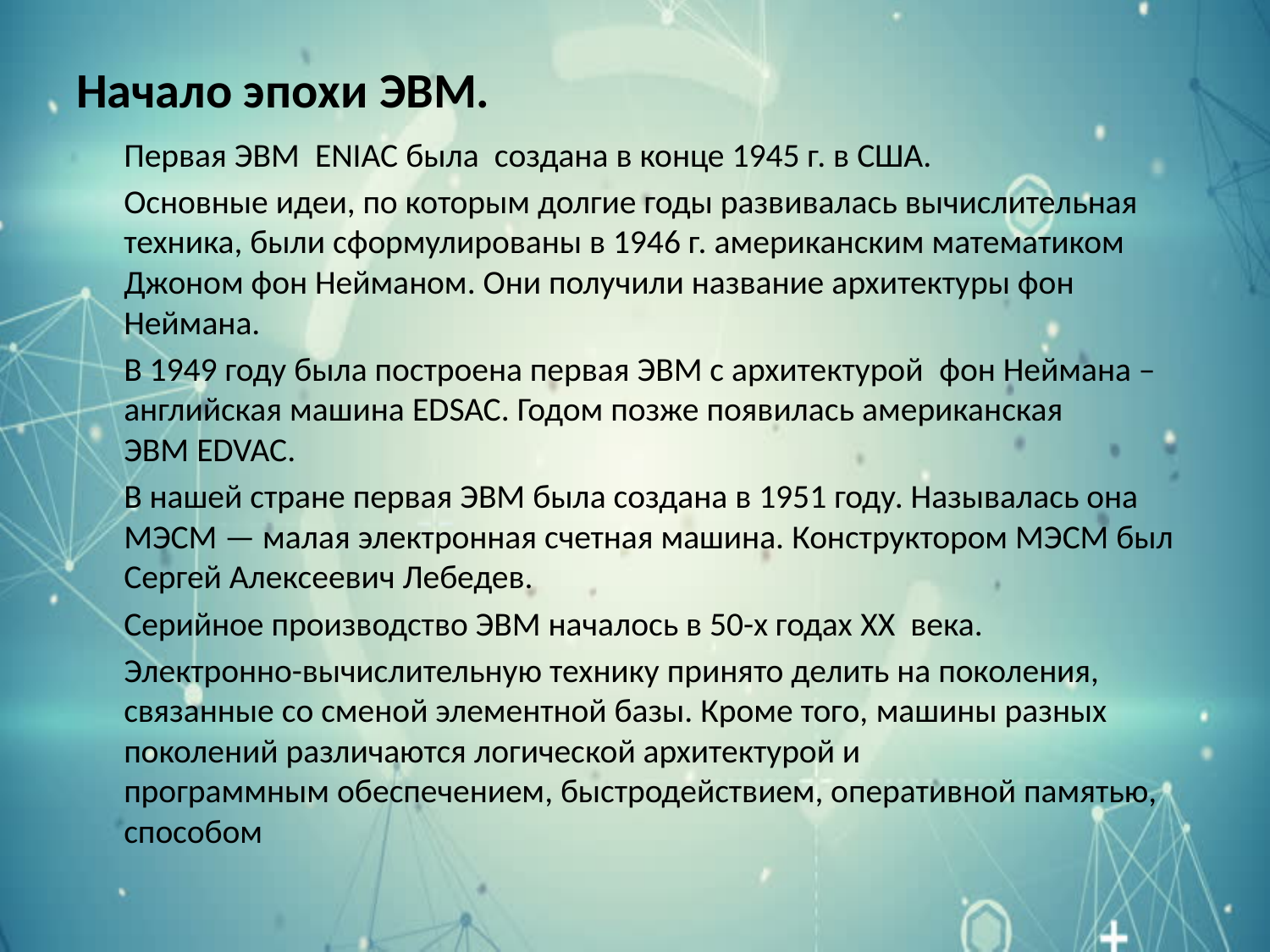

# Начало эпохи ЭВМ.
Первая ЭВМ  ENIAC была  создана в конце 1945 г. в США.
Основные идеи, по которым долгие годы развивалась вычислительная техника, были сформулированы в 1946 г. американским математиком Джоном фон Нейманом. Они получили название архитектуры фон Неймана.
В 1949 году была построена первая ЭВМ с архитектурой  фон Неймана – английская машина EDSAC. Годом позже появилась американская ЭВМ EDVAC.
В нашей стране первая ЭВМ была создана в 1951 году. Называлась она МЭСМ — малая электронная счетная машина. Конструктором МЭСМ был Сергей Алексеевич Лебедев.
Серийное производство ЭВМ началось в 50-х годах XX  века.
Электронно-вычислительную технику принято делить на поколения, связанные со сменой элементной базы. Кроме того, машины разных поколений различаются логической архитектурой и программным обеспечением, быстродействием, оперативной памятью, способом